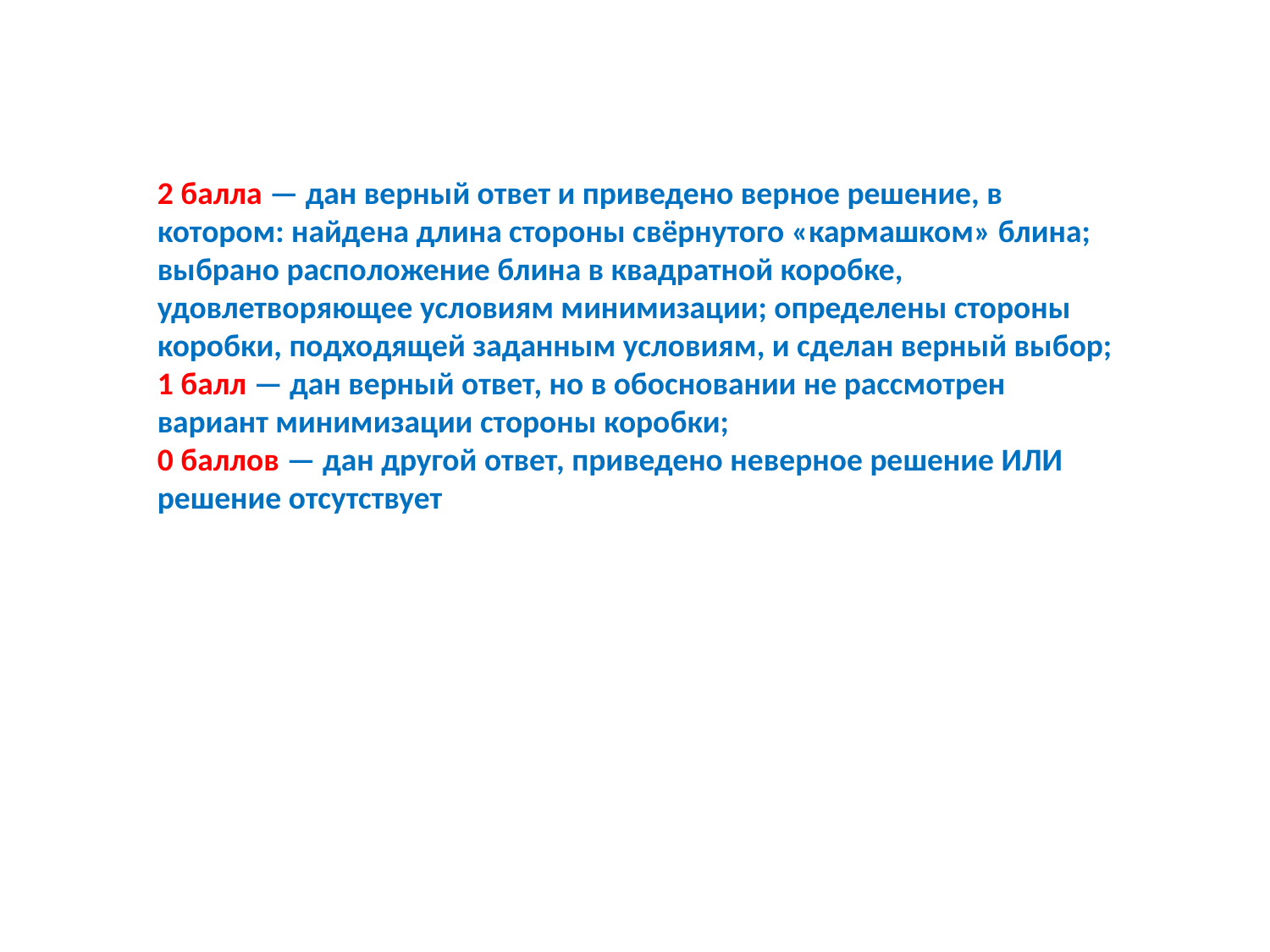

2 балла — дан верный ответ и приведено верное решение, в котором: найдена длина стороны свёрнутого «кармашком» блина; выбрано расположение блина в квадратной коробке, удовлетворяющее условиям минимизации; определены стороны коробки, подходящей заданным условиям, и сделан верный выбор;
1 балл — дан верный ответ, но в обосновании не рассмотрен вариант минимизации стороны коробки;
0 баллов — дан другой ответ, приведено неверное решение ИЛИ решение отсутствует